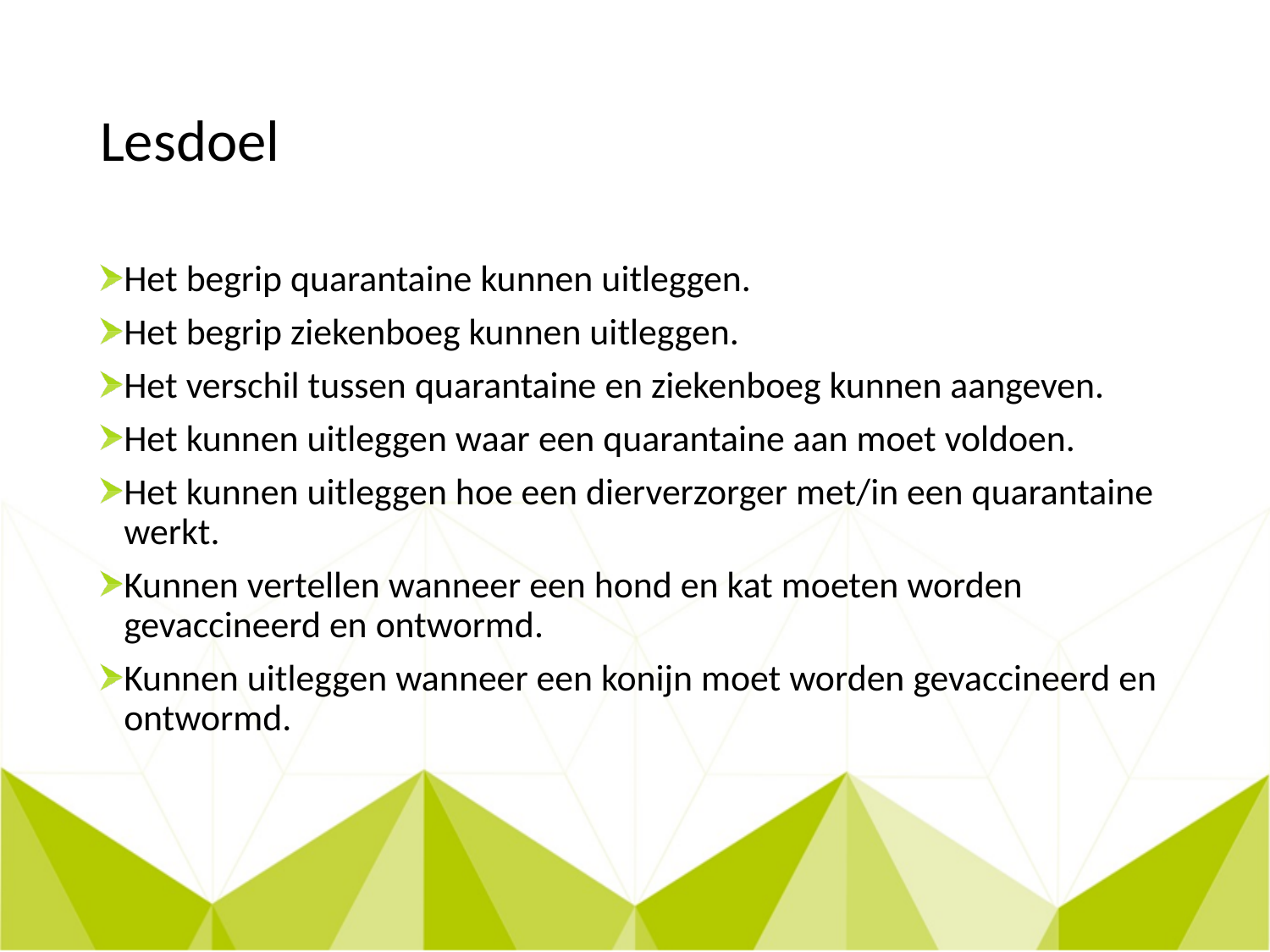

# Lesdoel
Het begrip quarantaine kunnen uitleggen.
Het begrip ziekenboeg kunnen uitleggen.
Het verschil tussen quarantaine en ziekenboeg kunnen aangeven.
Het kunnen uitleggen waar een quarantaine aan moet voldoen.
Het kunnen uitleggen hoe een dierverzorger met/in een quarantaine werkt.
Kunnen vertellen wanneer een hond en kat moeten worden gevaccineerd en ontwormd.
Kunnen uitleggen wanneer een konijn moet worden gevaccineerd en ontwormd.